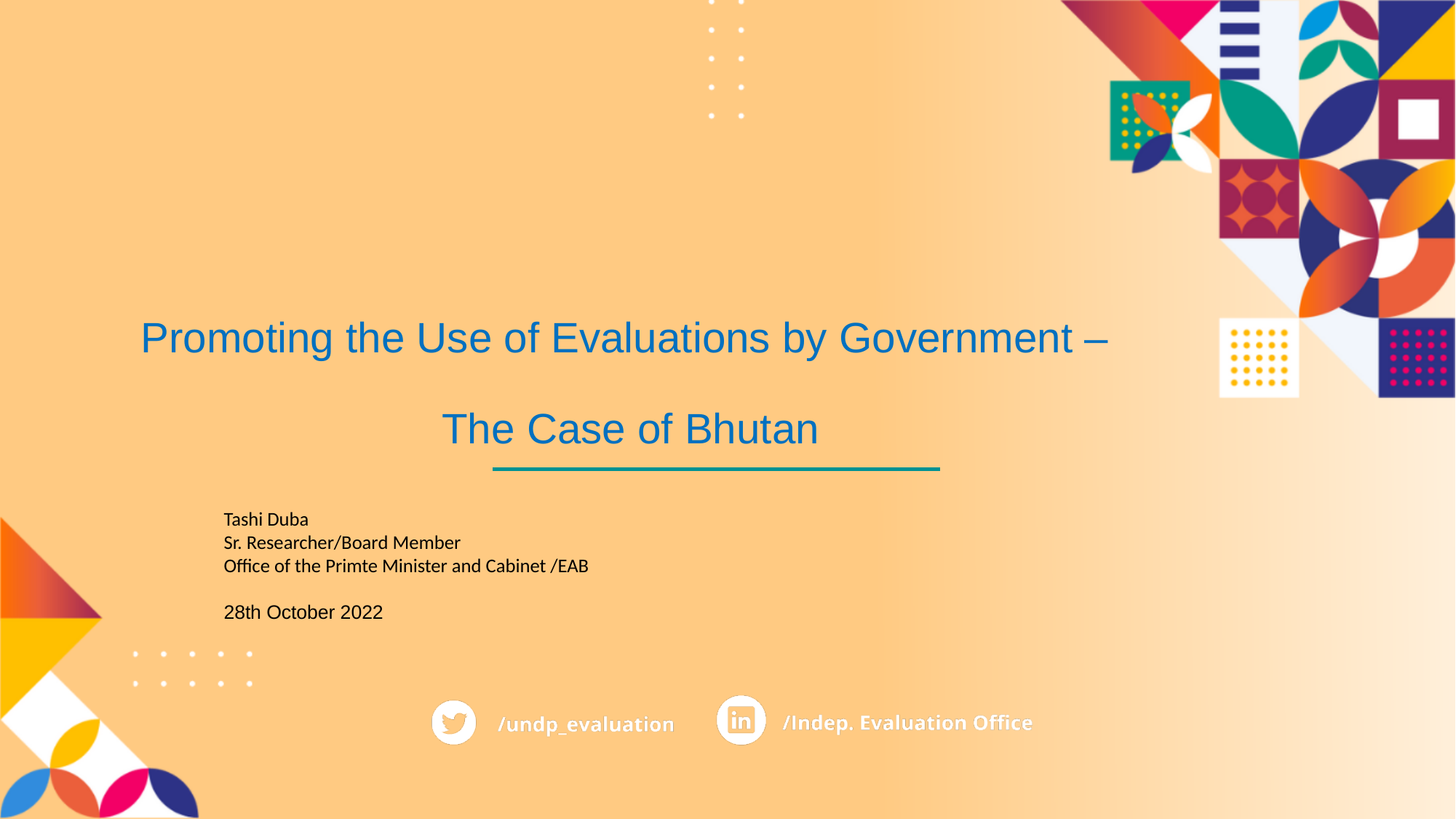

Promoting the Use of Evaluations by Government –

The Case of Bhutan
Tashi Duba
Sr. Researcher/Board Member
Office of the Primte Minister and Cabinet /EAB

28th October 2022